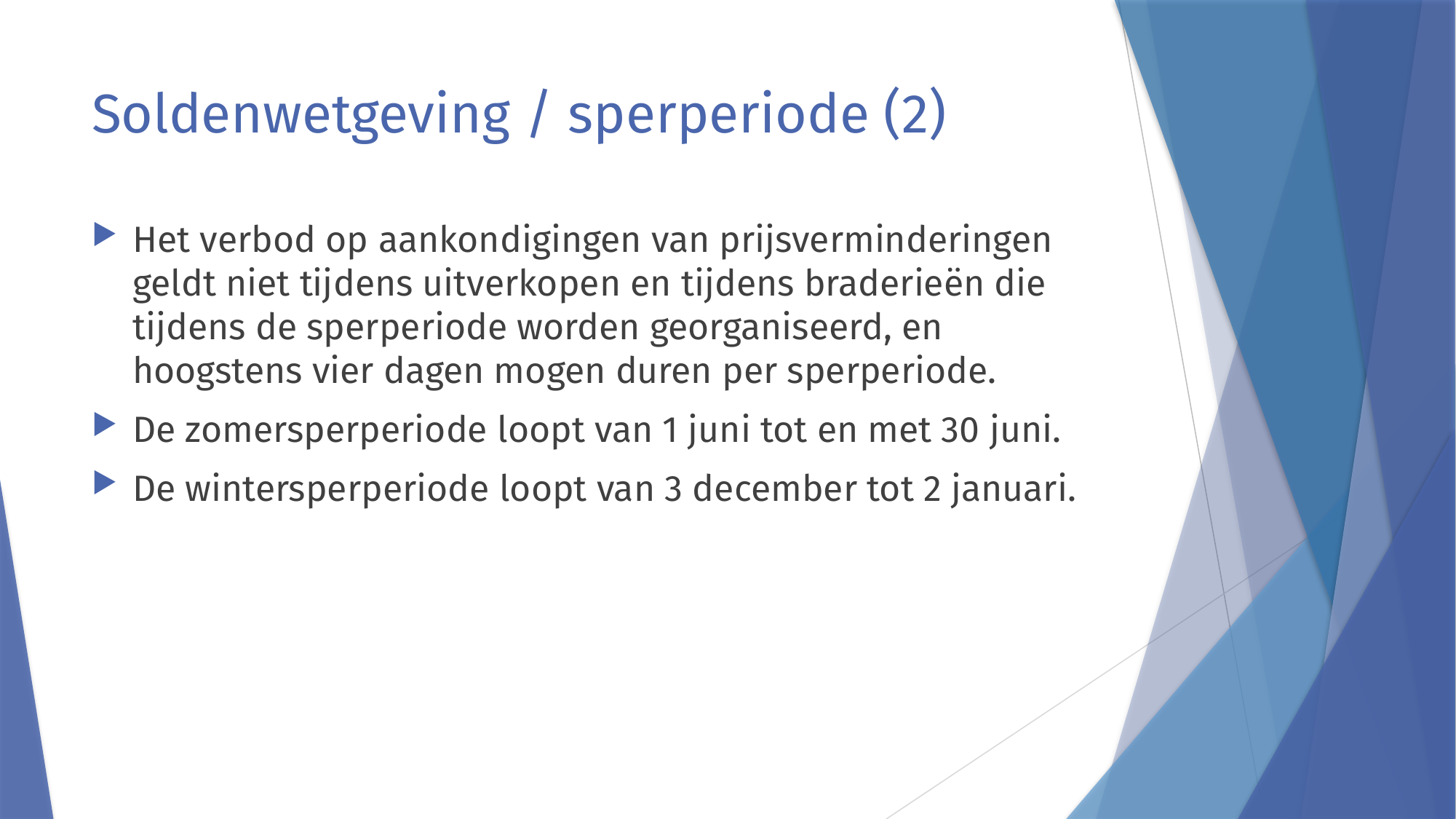

# Soldenwetgeving / sperperiode (2)
Het verbod op aankondigingen van prijsverminderingen geldt niet tijdens uitverkopen en tijdens braderieën die tijdens de sperperiode worden georganiseerd, en hoogstens vier dagen mogen duren per sperperiode.
De zomersperperiode loopt van 1 juni tot en met 30 juni.
De wintersperperiode loopt van 3 december tot 2 januari.